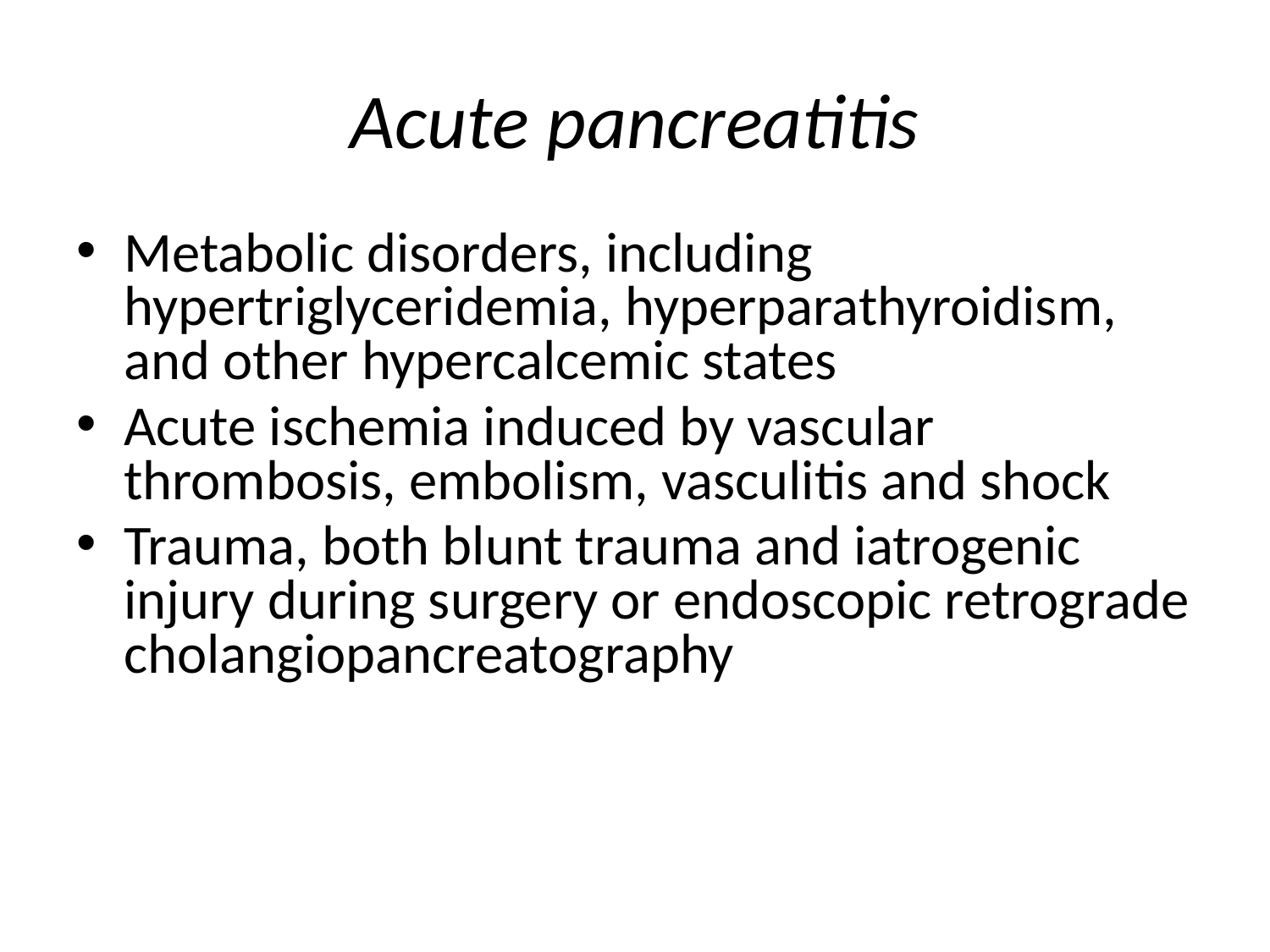

# Acute pancreatitis
Metabolic disorders, including hypertriglyceridemia, hyperparathyroidism, and other hypercalcemic states
Acute ischemia induced by vascular thrombosis, embolism, vasculitis and shock
Trauma, both blunt trauma and iatrogenic injury during surgery or endoscopic retrograde cholangiopancreatography